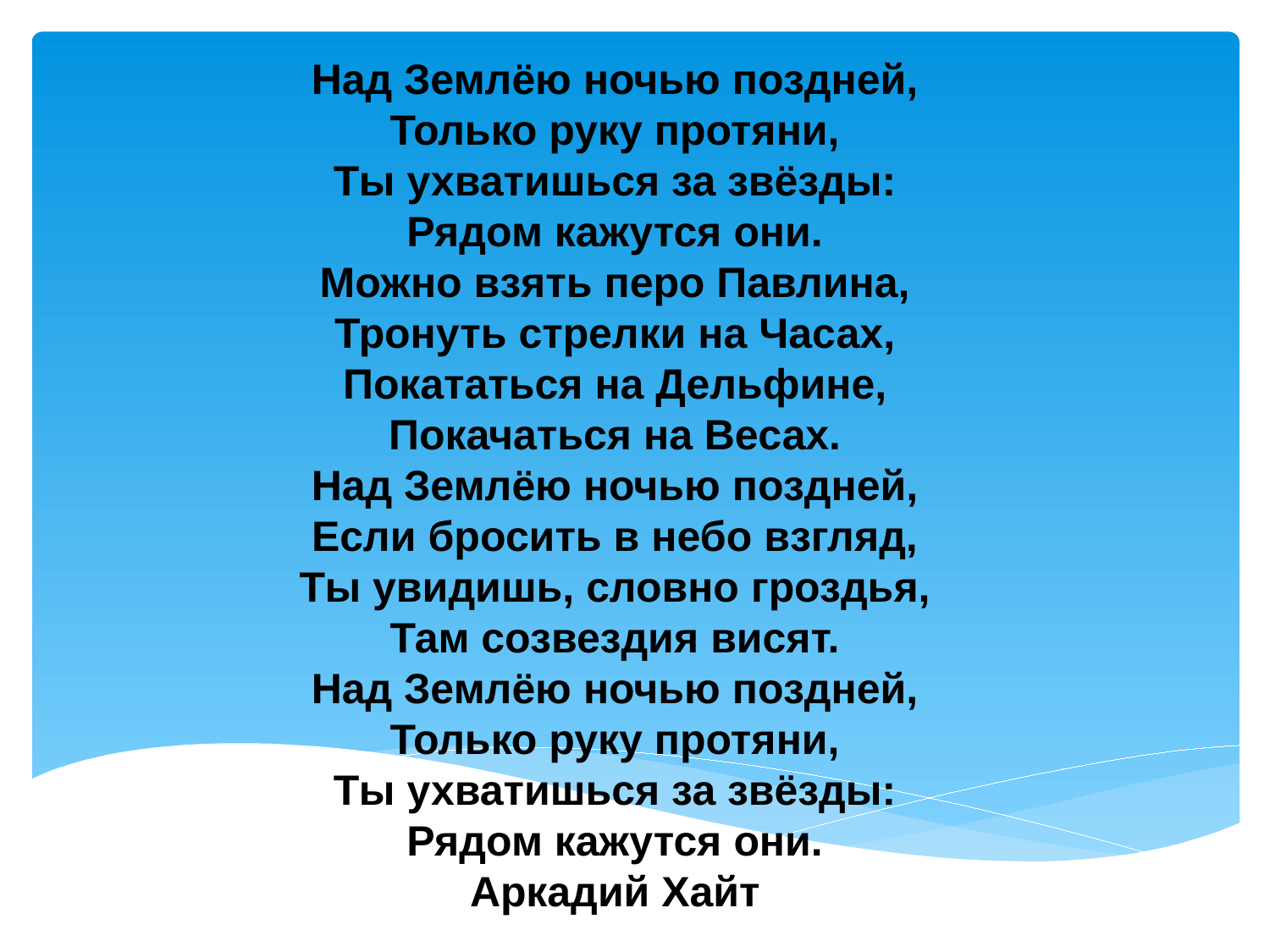

Над Землёю ночью поздней,
Только руку протяни,
Ты ухватишься за звёзды:
Рядом кажутся они.
Можно взять перо Павлина,
Тронуть стрелки на Часах,
Покататься на Дельфине,
Покачаться на Весах.
Над Землёю ночью поздней,
Если бросить в небо взгляд,
Ты увидишь, словно гроздья,
Там созвездия висят.
Над Землёю ночью поздней,
Только руку протяни,
Ты ухватишься за звёзды:
Рядом кажутся они.
Аркадий Хайт
#